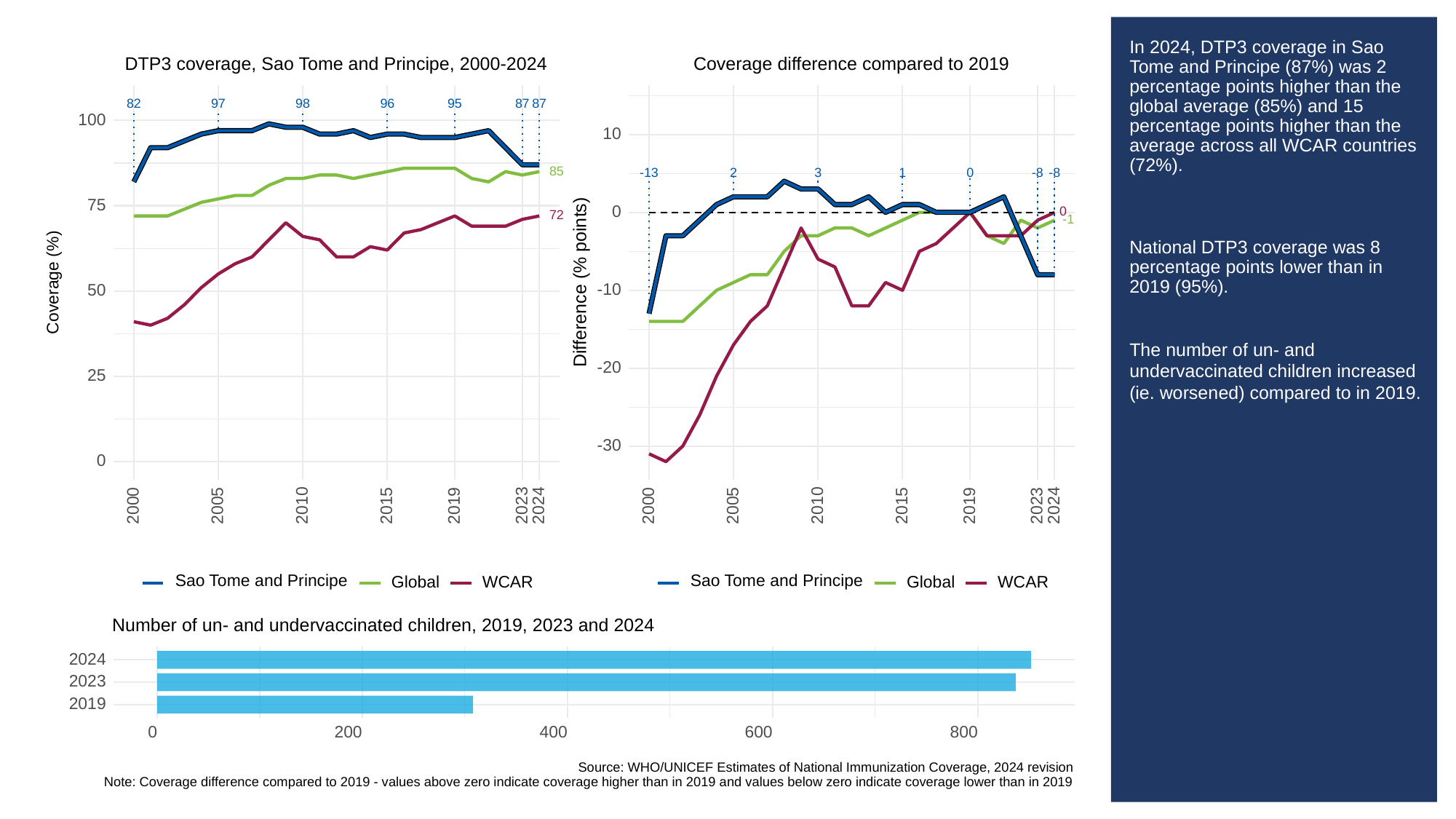

# In 2024, DTP3 coverage in Sao Tome and Principe (87%) was 2 percentage points higher than the global average (85%) and 15 percentage points higher than the average across all WCAR countries (72%).

National DTP3 coverage was 8 percentage points lower than in 2019 (95%).

The number of un- and undervaccinated children increased (ie. worsened) compared to in 2019.

DTP3 coverage, Sao Tome and Principe, 2000-2024
Coverage difference compared to 2019

82
97
98
96
95
87
87

100

10

85

-13
3
0
-8
-8
2
1

75

0
0
72

-1

Difference (% points)
Coverage (%)
-10
50

-20

25

-30

0

2023
2023
2000
2005
2010
2015
2019
2024
2000
2005
2010
2015
2019
2024
Sao Tome and Principe
Sao Tome and Principe
Global
WCAR
Global
WCAR

Number of un- and undervaccinated children, 2019, 2023 and 2024

2024

2023

2019

0
200
400
600
800
Source: WHO/UNICEF Estimates of National Immunization Coverage, 2024 revision
Note: Coverage difference compared to 2019 - values above zero indicate coverage higher than in 2019 and values below zero indicate coverage lower than in 2019